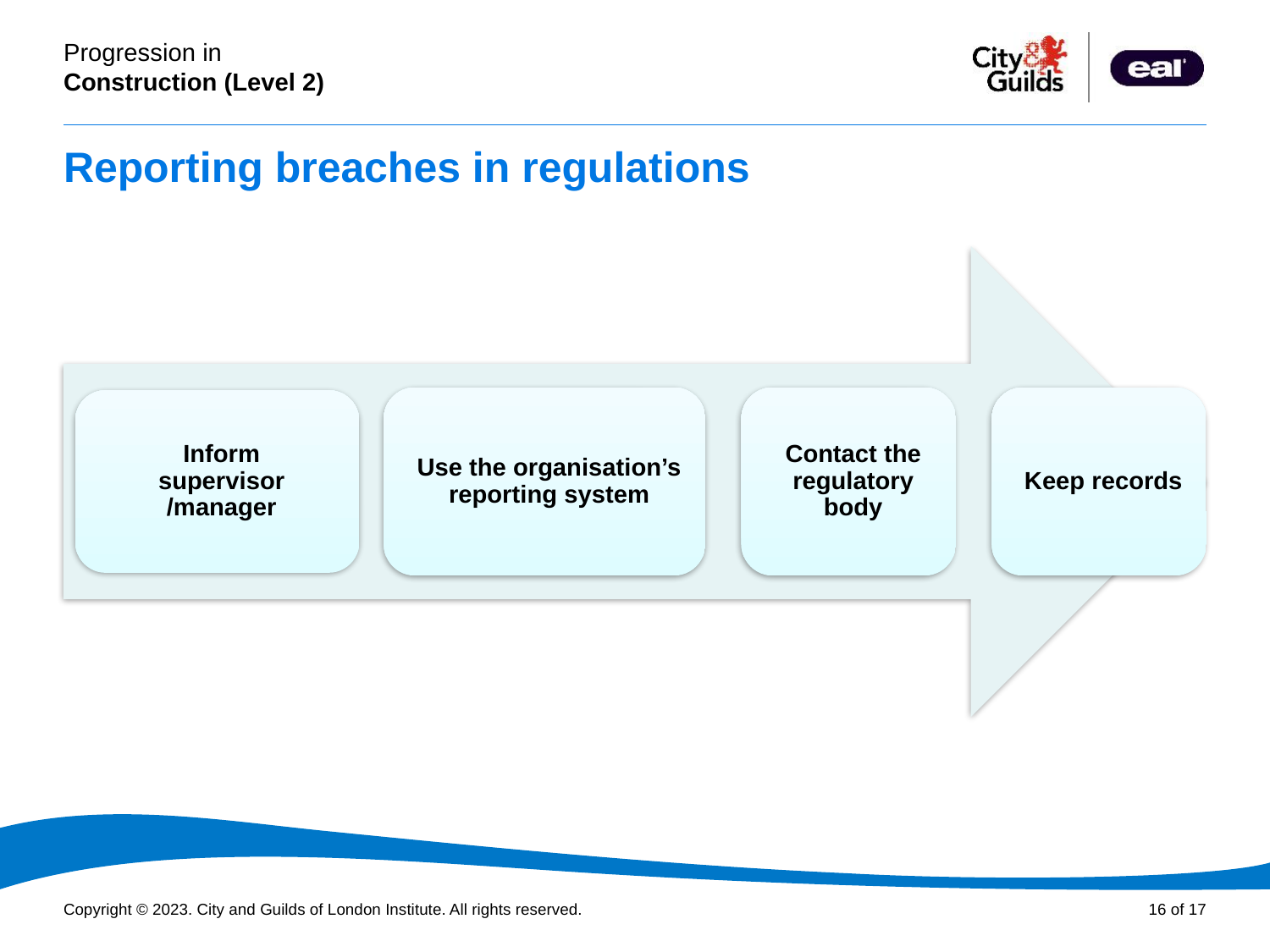

# Reporting breaches in regulations
Inform supervisor /manager
Use the organisation’s reporting system
Contact the regulatory body
Keep records